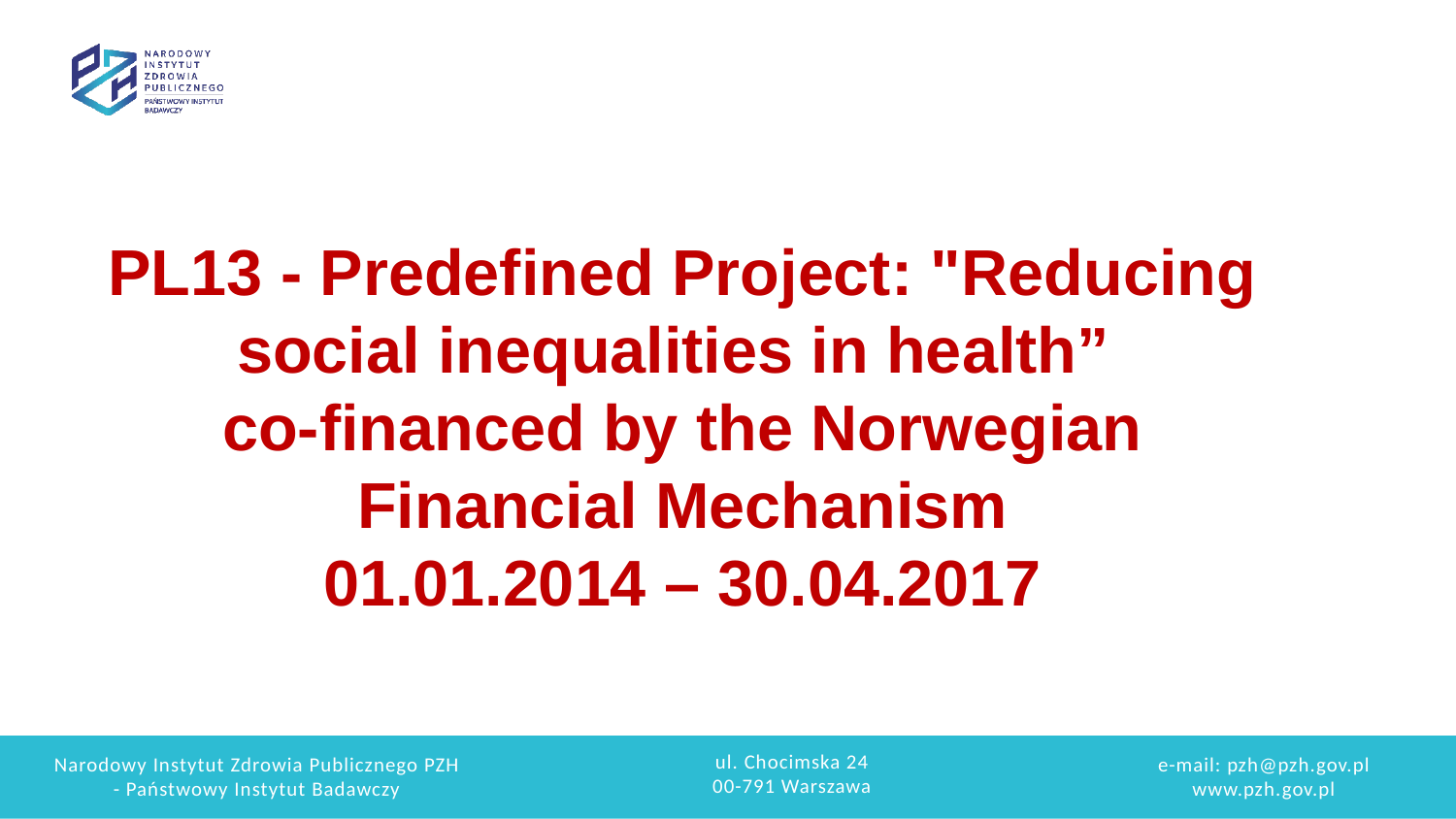

PL13 - Predefined Project: "Reducing social inequalities in health”
co-financed by the Norwegian Financial Mechanism
01.01.2014 – 30.04.2017